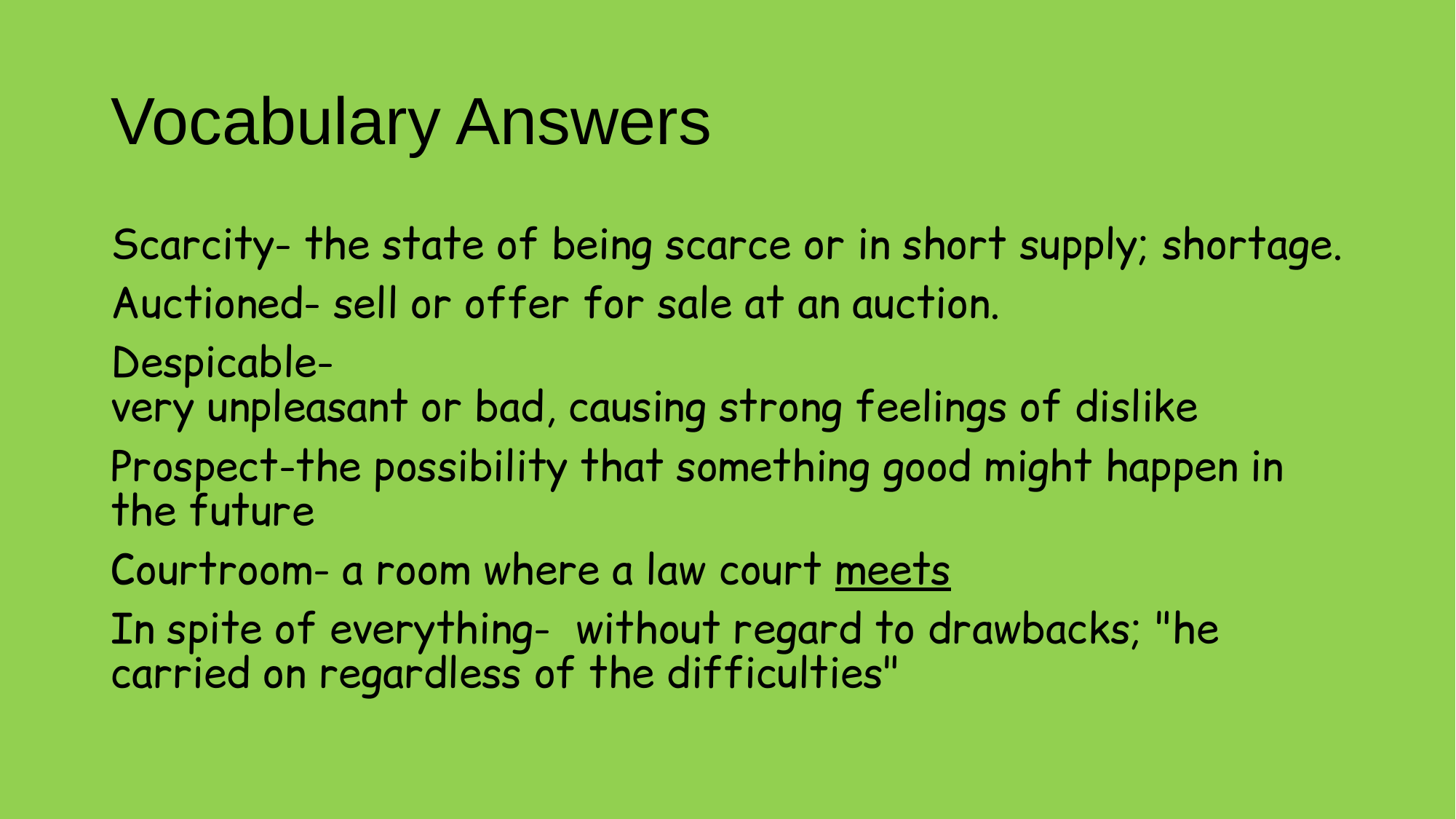

# Vocabulary Answers
Scarcity- the state of being scarce or in short supply; shortage.
Auctioned- sell or offer for sale at an auction.
Despicable- very unpleasant or bad, causing strong feelings of dislike
Prospect-the possibility that something good might happen in the future
Courtroom- a room where a law court meets
In spite of everything-  without regard to drawbacks; "he carried on regardless of the difficulties"